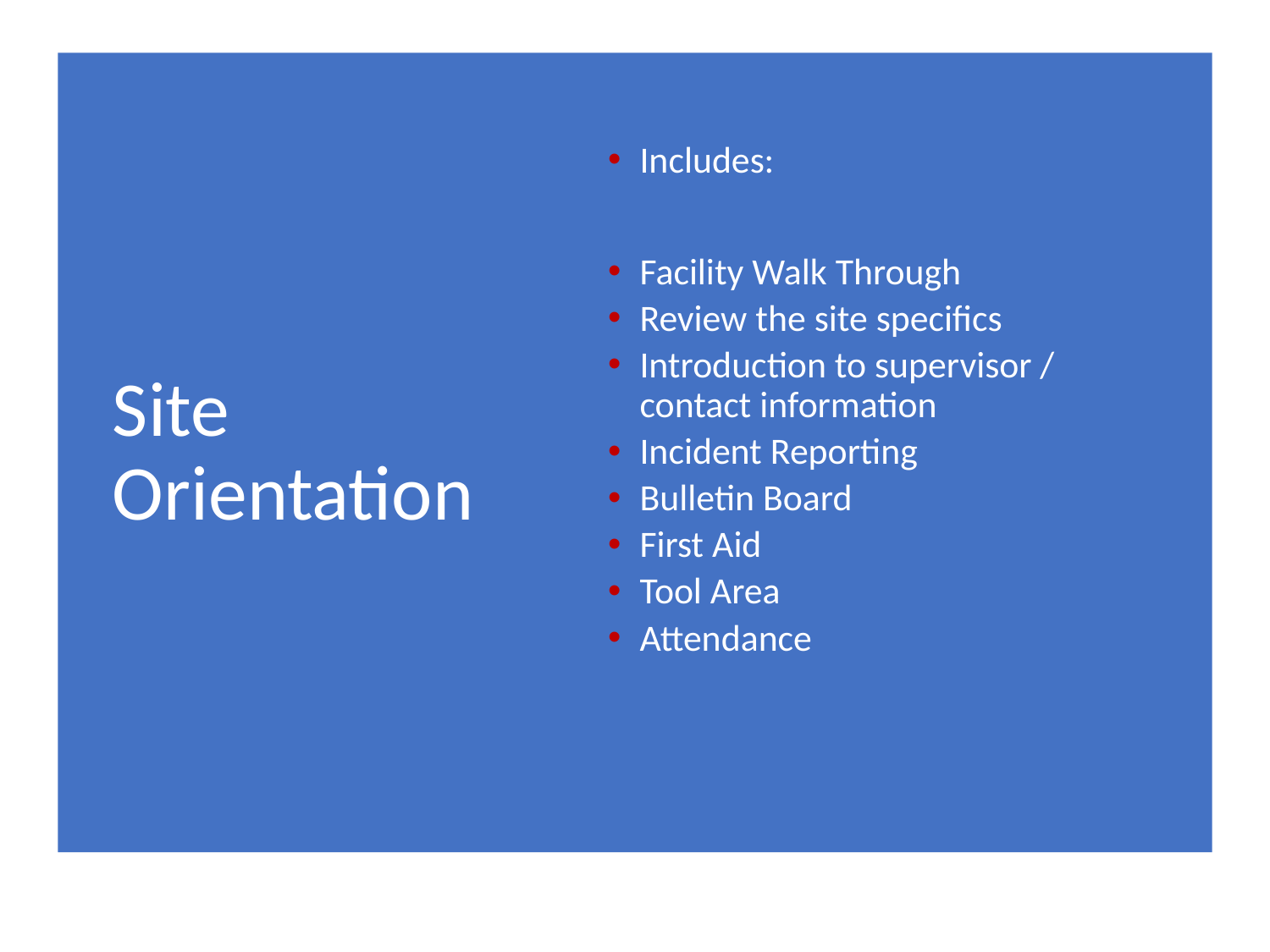

Site Orientation
Includes:

Facility Walk Through
Review the site specifics
Introduction to supervisor / contact information
Incident Reporting
Bulletin Board
First Aid
Tool Area
Attendance